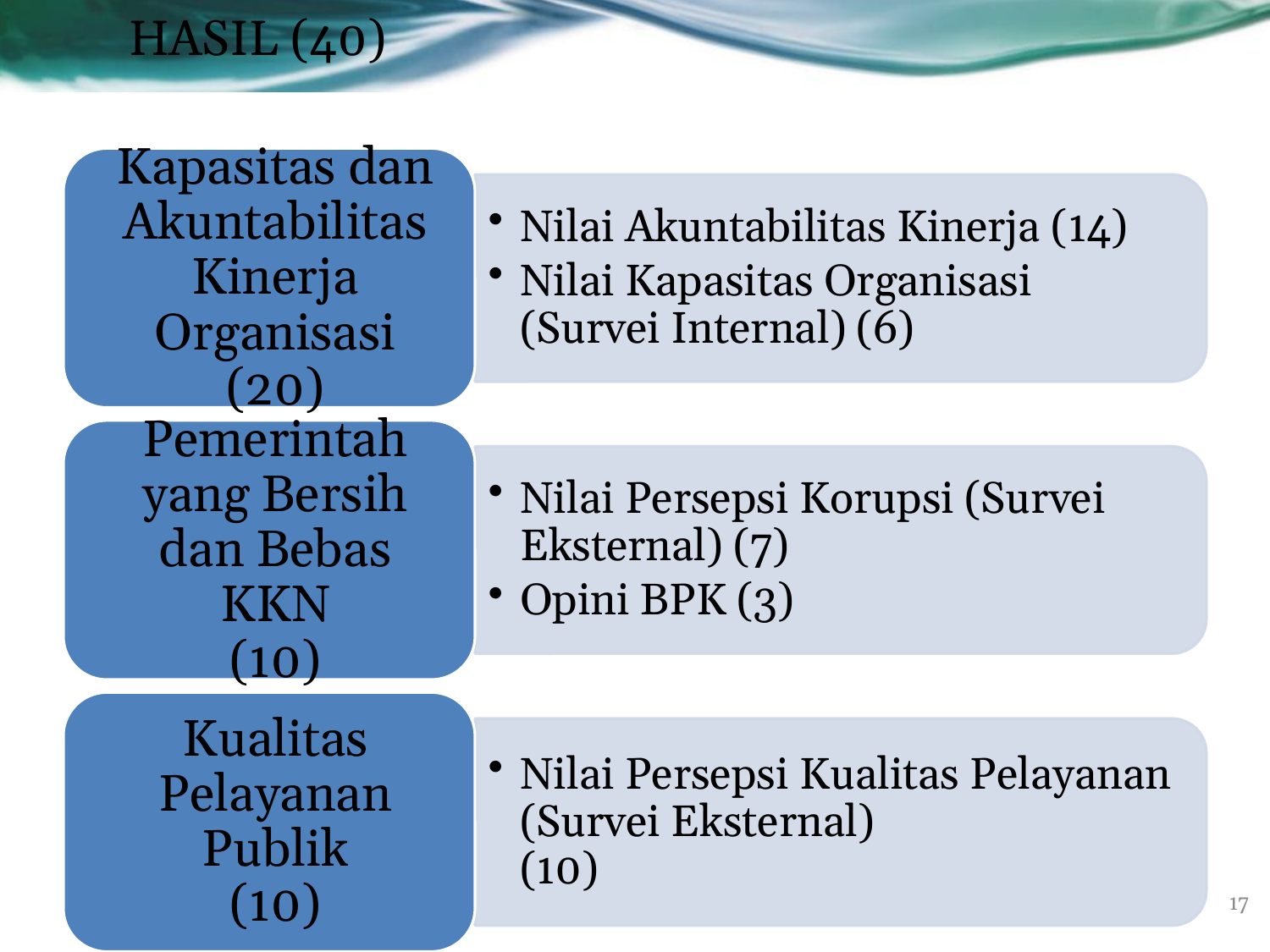

HASIL (40)
17
Nilai Akuntabilitas Kinerja (14)
Nilai Kapasitas Organisasi (Survei Internal) (6)
Kapasitas dan Akuntabilitas Kinerja Organisasi (20)
Nilai Persepsi Korupsi (Survei Eksternal) (7)
Opini BPK (3)
Pemerintah yang Bersih dan Bebas KKN
(10)
Nilai Persepsi Kualitas Pelayanan
(Survei Eksternal)
(10)
Kualitas Pelayanan Publik
(10)
20
17